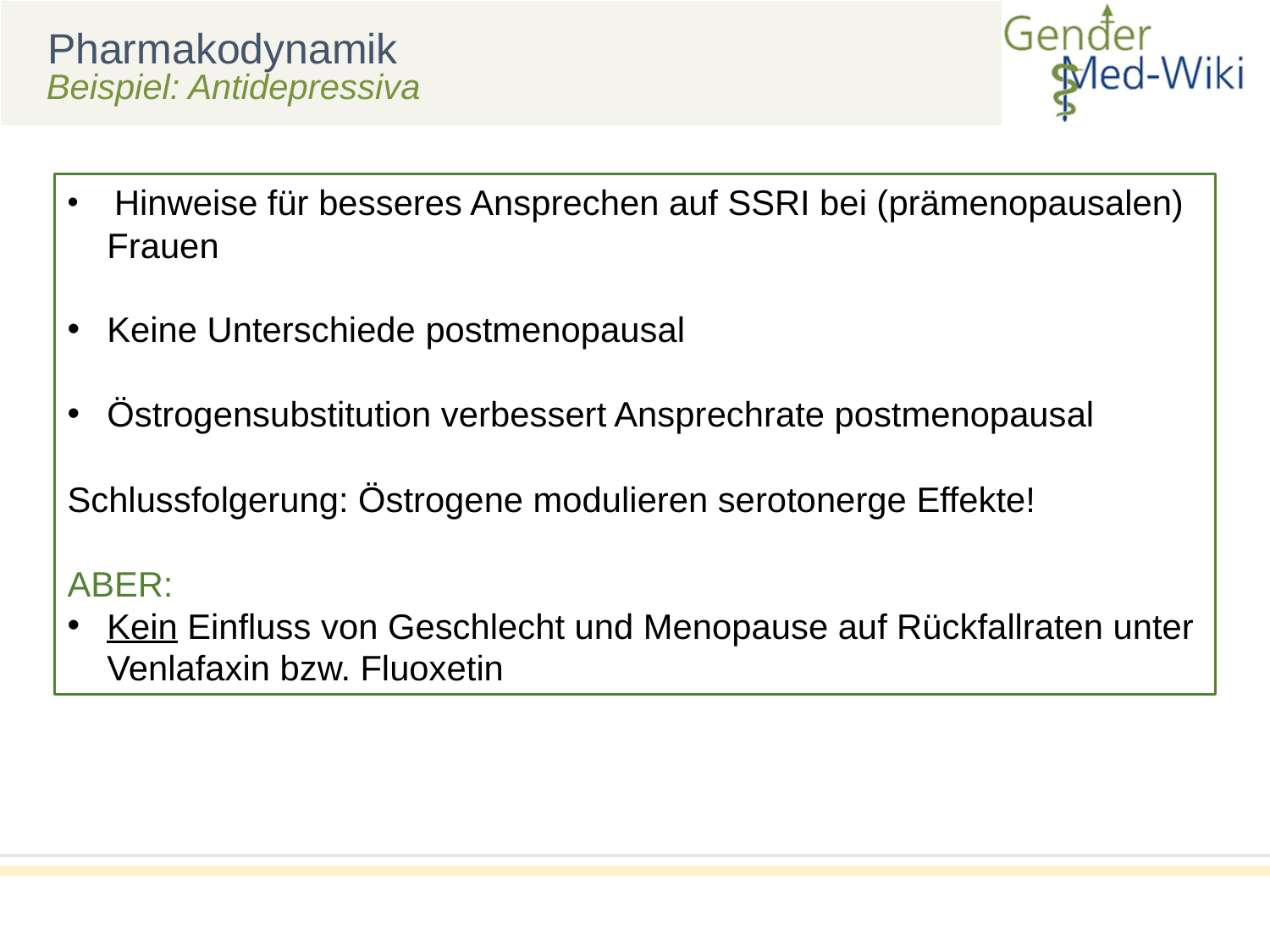

Pharmakodynamik
Beispiel: Antidepressiva
 Hinweise für besseres Ansprechen auf SSRI bei (prämenopausalen) Frauen

Keine Unterschiede postmenopausal

Östrogensubstitution verbessert Ansprechrate postmenopausal

Schlussfolgerung: Östrogene modulieren serotonerge Effekte!

ABER:
Kein Einfluss von Geschlecht und Menopause auf Rückfallraten unter Venlafaxin bzw. Fluoxetin